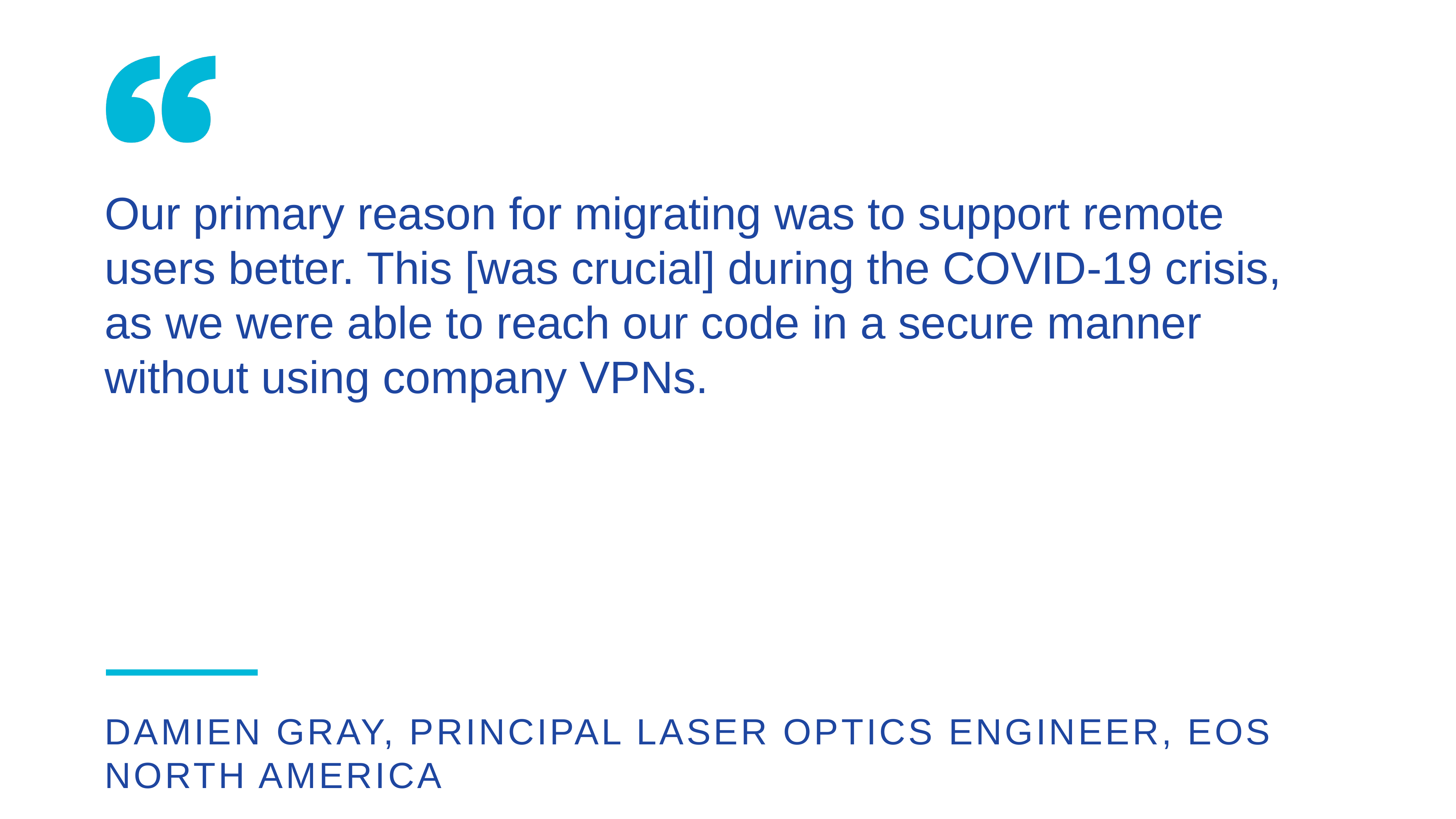

Our primary reason for migrating was to support remote users better. This [was crucial] during the COVID-19 crisis, as we were able to reach our code in a secure manner without using company VPNs.
Damien Gray, Principal Laser Optics Engineer, EOS North America